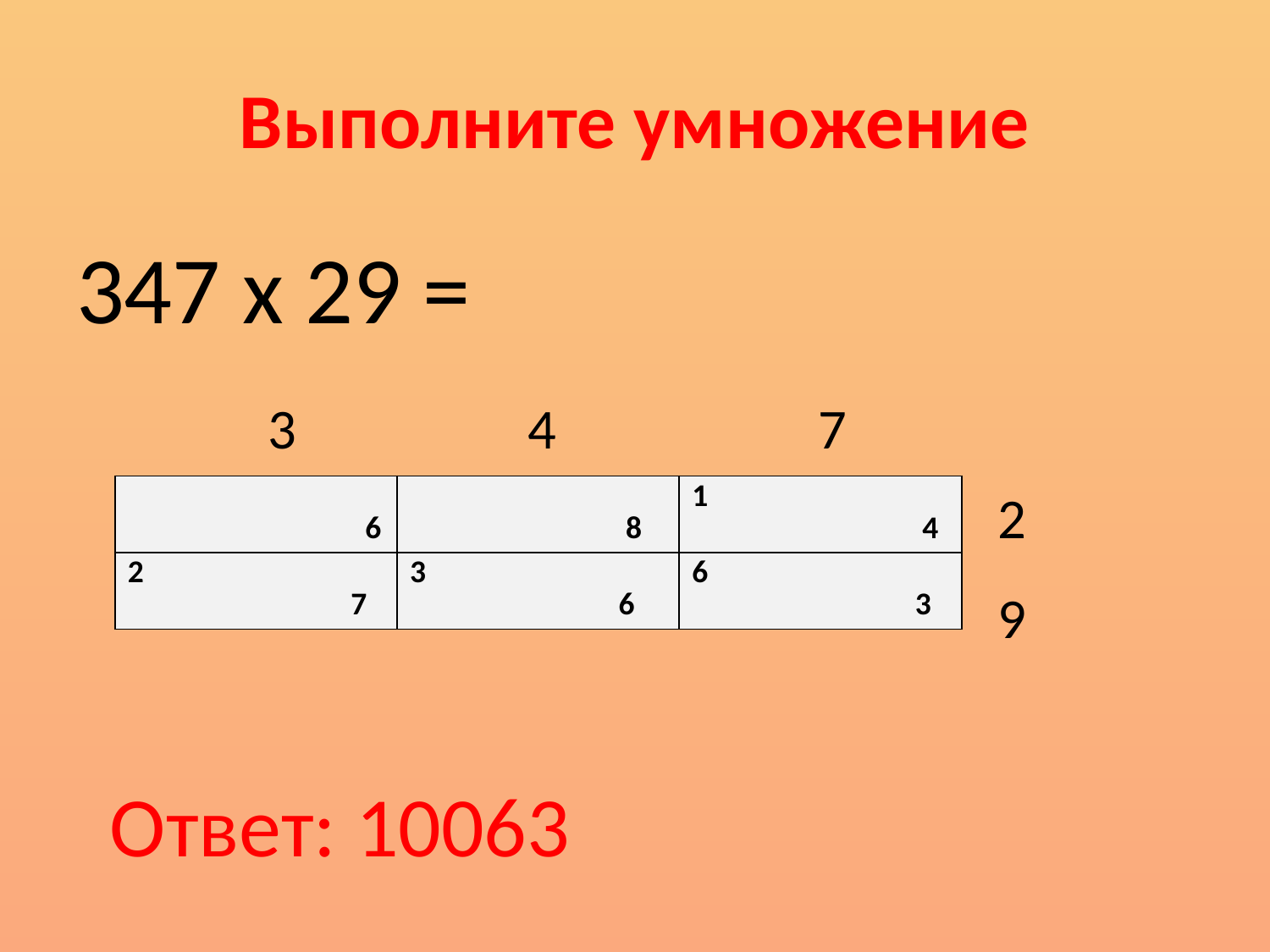

# Выполните умножение
347 x 29 =

3
4
7
| 6 | 8 | 1 4 |
| --- | --- | --- |
| 2 7 | 3 6 | 6 3 |
2
9
Ответ: 10063